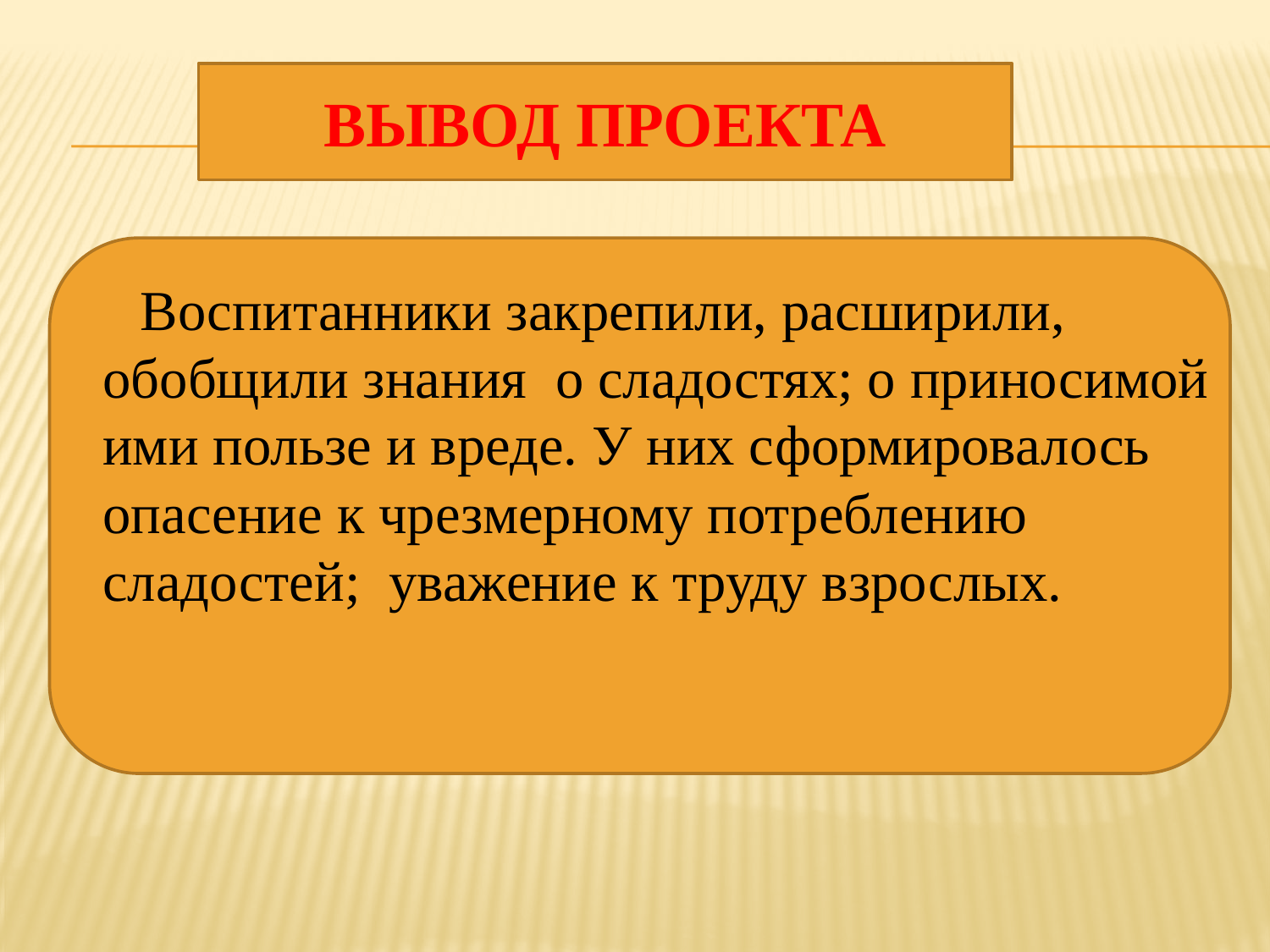

# Вывод проекта

      Воспитанники закрепили, расширили, обобщили знания  о сладостях; о приносимой ими пользе и вреде. У них сформировалось  опасение к чрезмерному потреблению сладостей;  уважение к труду взрослых.